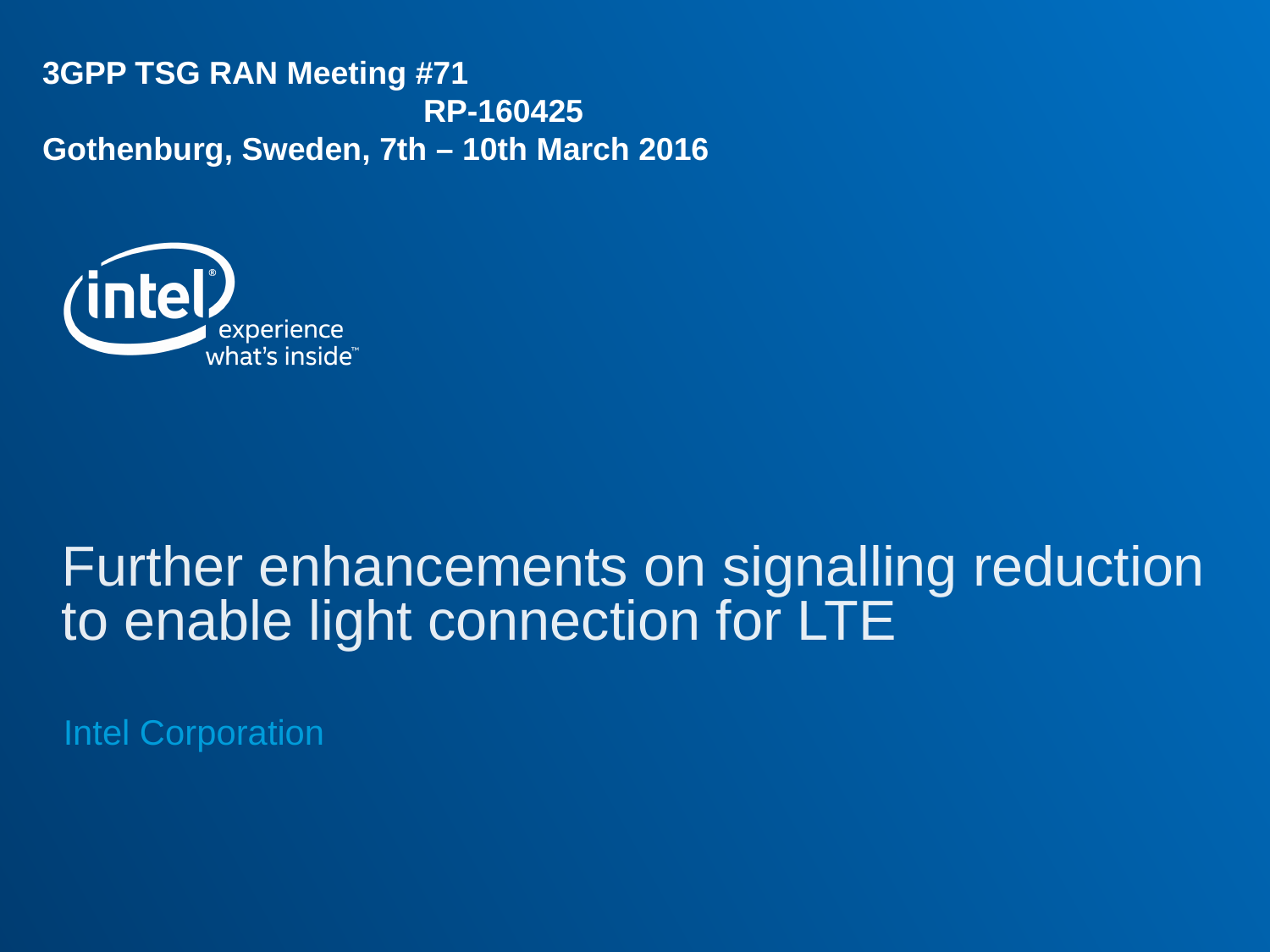

3GPP TSG RAN Meeting #71									RP-160425
Gothenburg, Sweden, 7th – 10th March 2016
# Further enhancements on signalling reduction to enable light connection for LTE

Intel Corporation